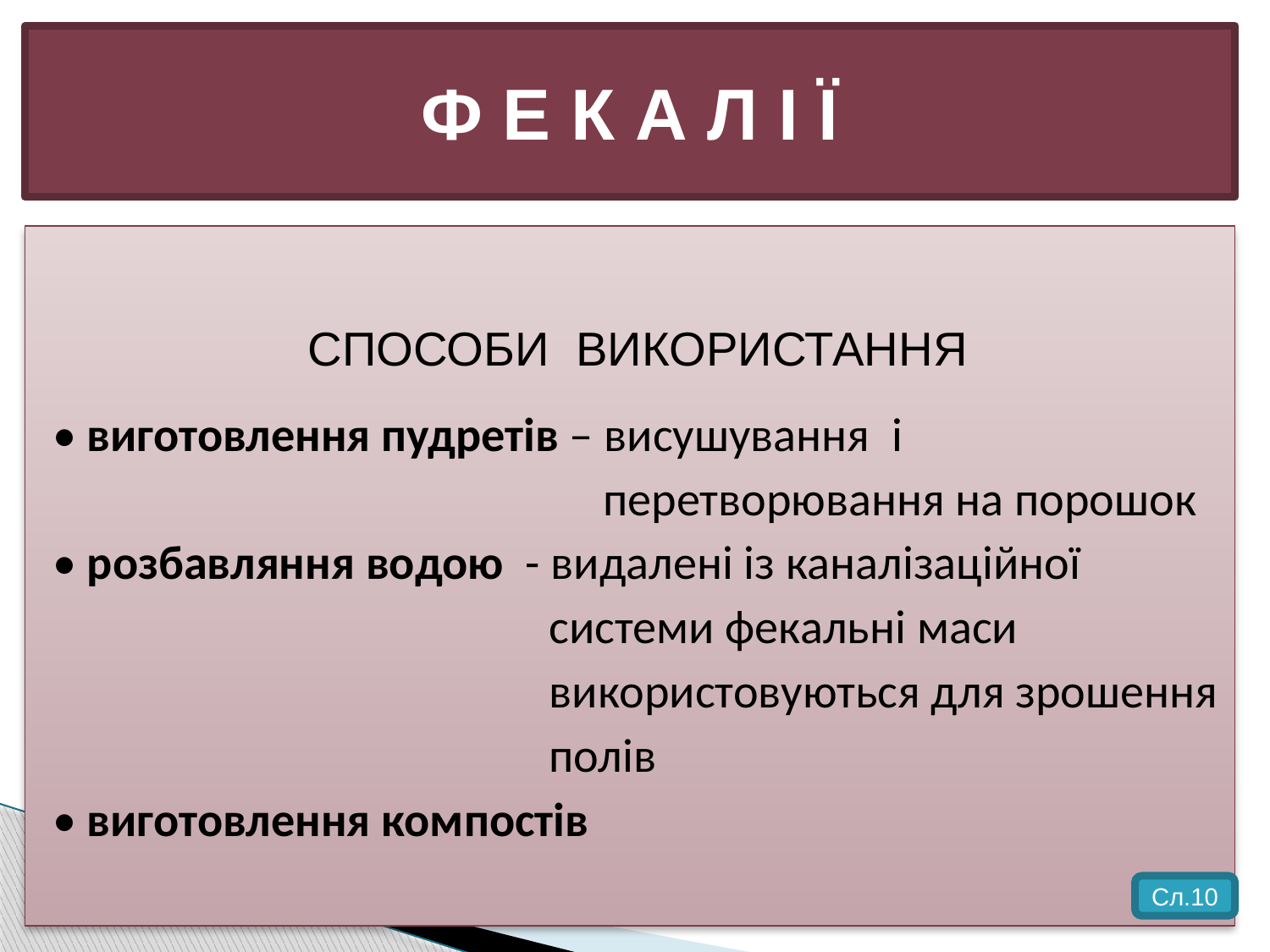

# Ф Е К А Л І Ї

СПОСОБИ  ВИКОРИСТАННЯ
• виготовлення пудретів – висушування  і
                                                   перетворювання на порошок
• розбавляння водою  - видалені із каналізаційної
                                              системи фекальні маси
                                              використовуються для зрошення
                                              полів
• виготовлення компостів

Сл.10